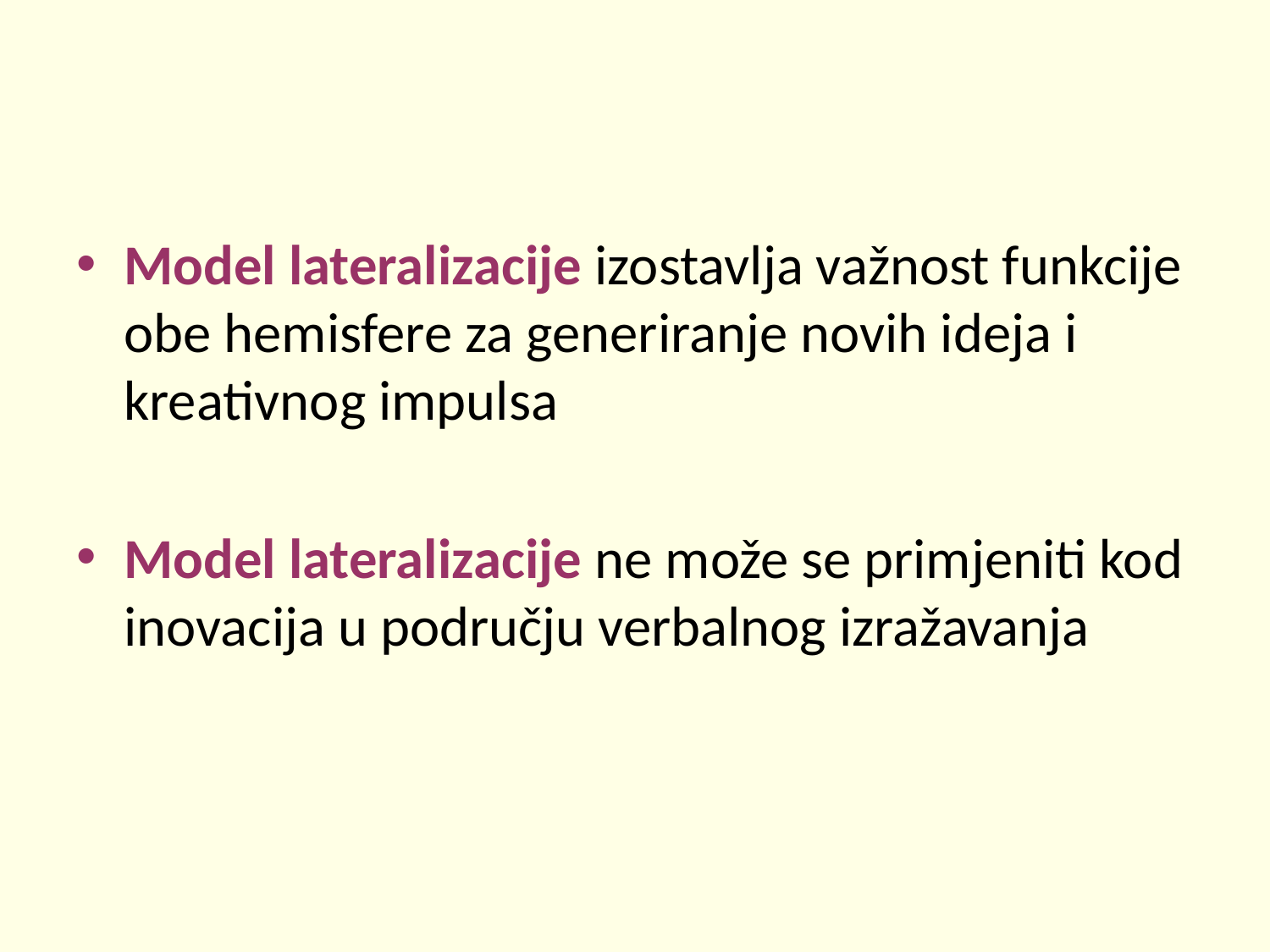

#
Model lateralizacije izostavlja važnost funkcije obe hemisfere za generiranje novih ideja i kreativnog impulsa

Model lateralizacije ne može se primjeniti kod inovacija u području verbalnog izražavanja